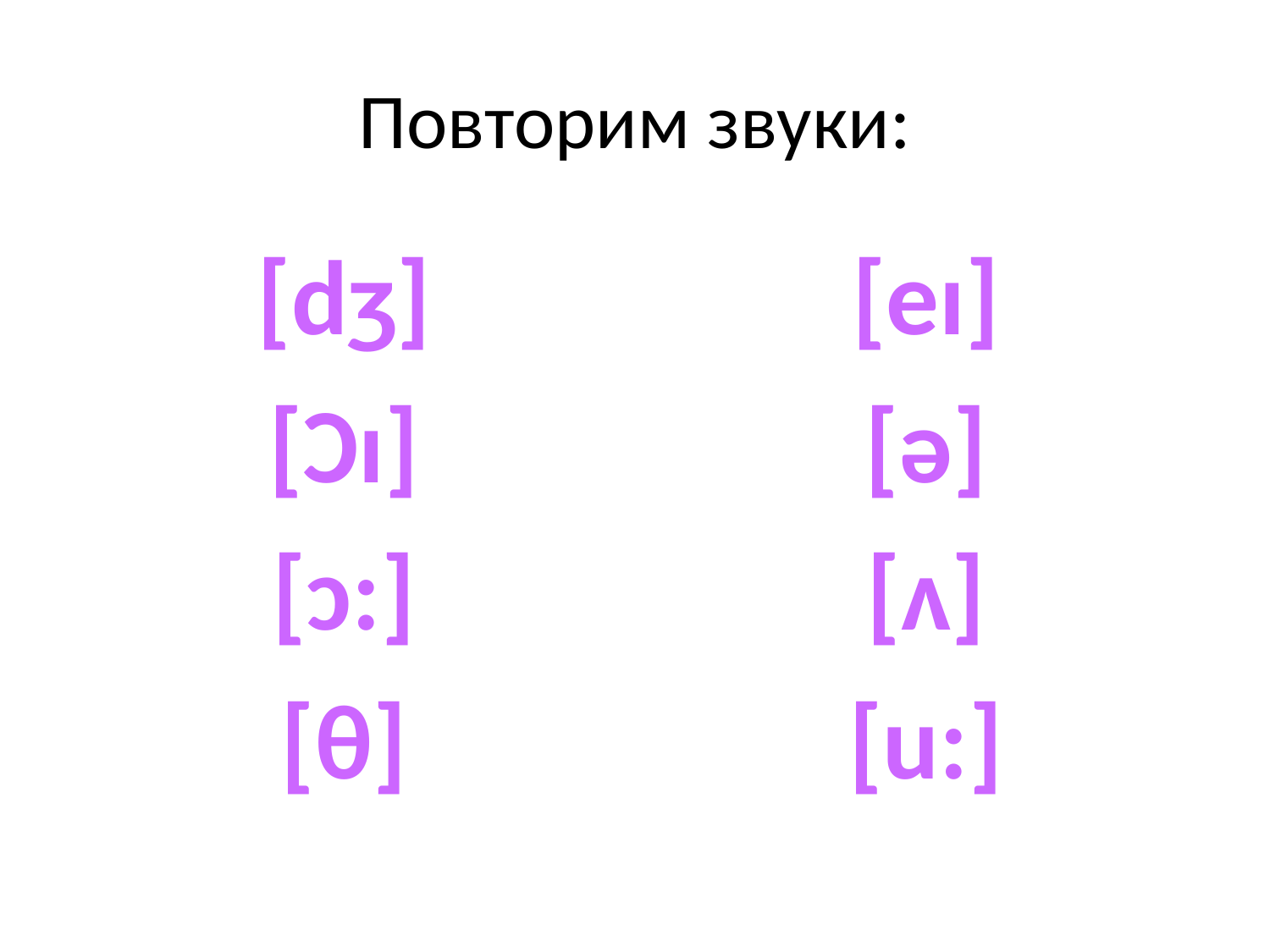

# Повторим звуки:
[dʒ]
[Ɔı]
[ɔ:]
[θ]
[eı]
[ə]
[ʌ]
[u:]